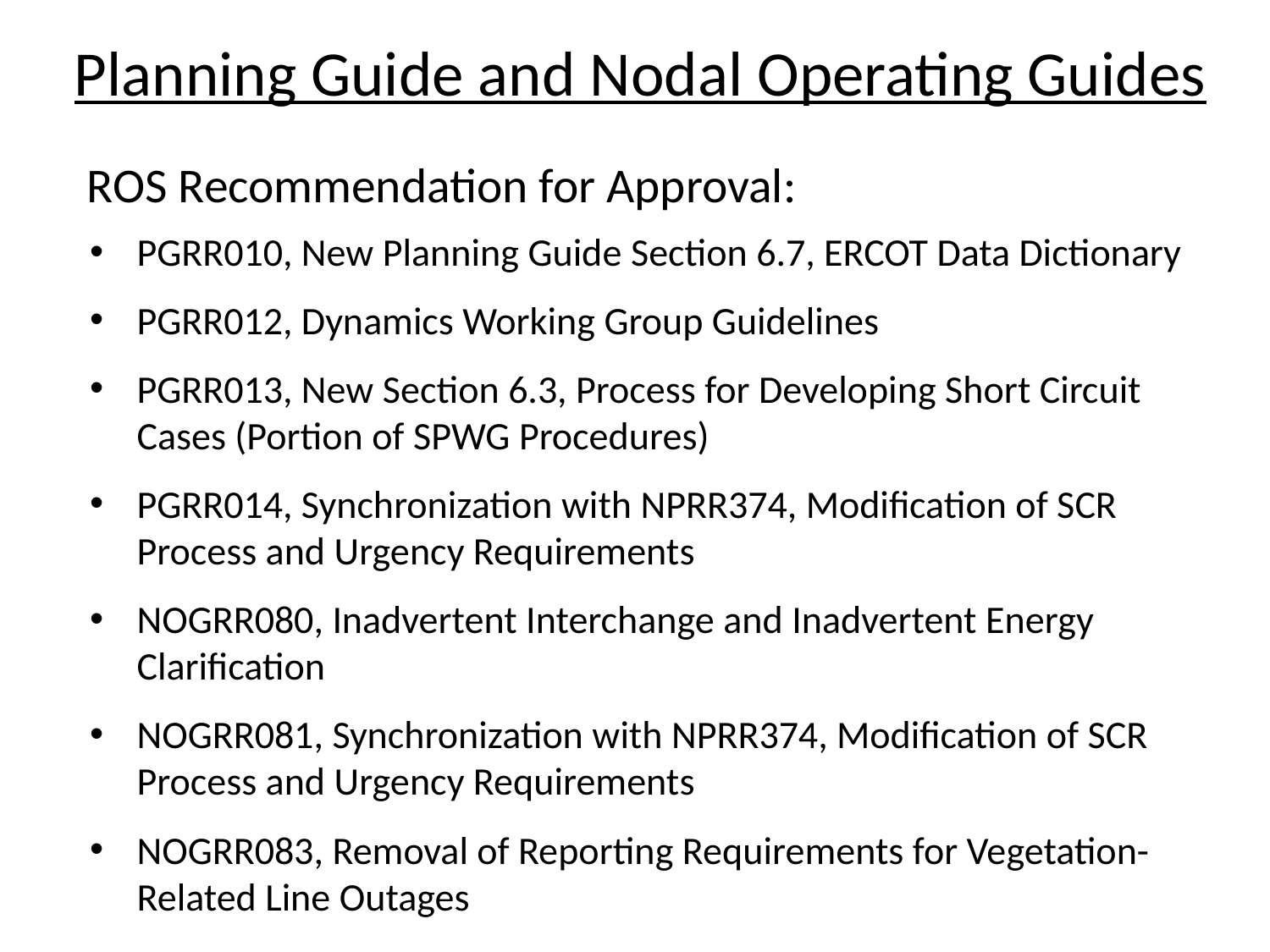

# Planning Guide and Nodal Operating Guides
ROS Recommendation for Approval:
PGRR010, New Planning Guide Section 6.7, ERCOT Data Dictionary
PGRR012, Dynamics Working Group Guidelines
PGRR013, New Section 6.3, Process for Developing Short Circuit Cases (Portion of SPWG Procedures)
PGRR014, Synchronization with NPRR374, Modification of SCR Process and Urgency Requirements
NOGRR080, Inadvertent Interchange and Inadvertent Energy Clarification
NOGRR081, Synchronization with NPRR374, Modification of SCR Process and Urgency Requirements
NOGRR083, Removal of Reporting Requirements for Vegetation-Related Line Outages